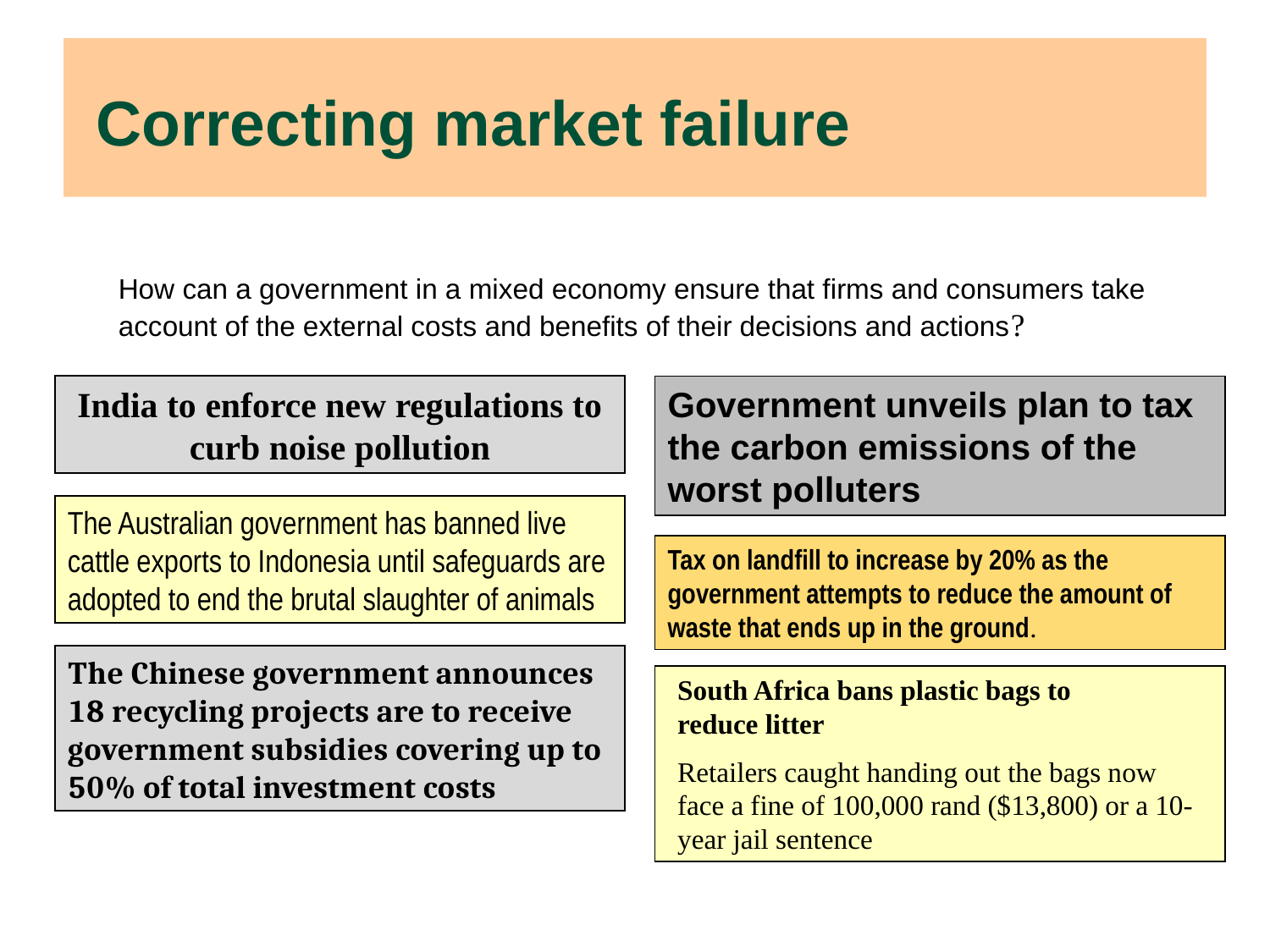

# Correcting market failure
How can a government in a mixed economy ensure that firms and consumers take account of the external costs and benefits of their decisions and actions?

India to enforce new regulations to curb noise pollution
Government unveils plan to tax the carbon emissions of the worst polluters
The Australian government has banned live cattle exports to Indonesia until safeguards are adopted to end the brutal slaughter of animals
Tax on landfill to increase by 20% as the government attempts to reduce the amount of waste that ends up in the ground.
The Chinese government announces 18 recycling projects are to receive government subsidies covering up to 50% of total investment costs
South Africa bans plastic bags to
reduce litter
Retailers caught handing out the bags now face a fine of 100,000 rand ($13,800) or a 10-year jail sentence